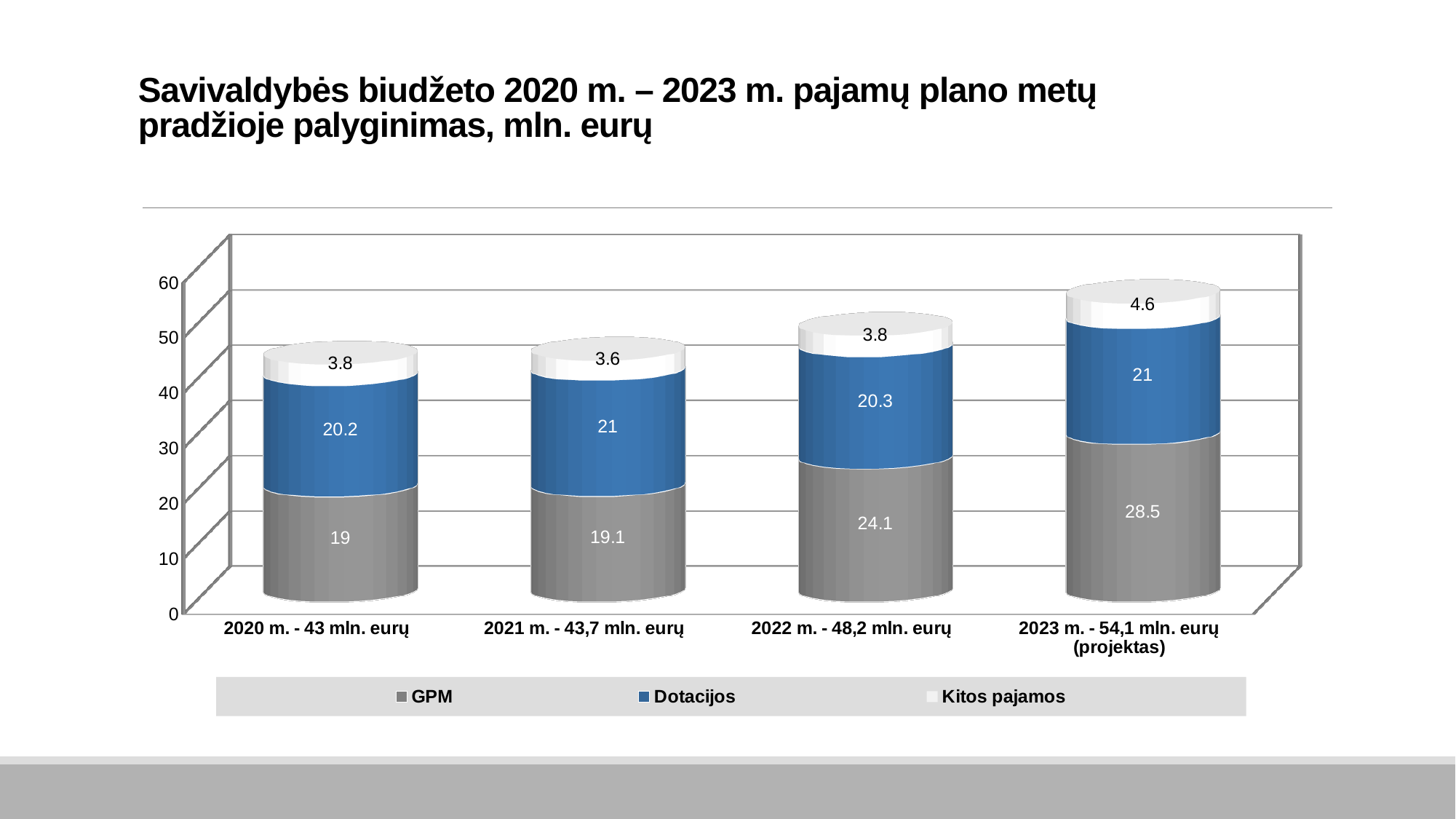

# Savivaldybės biudžeto 2020 m. – 2023 m. pajamų plano metų pradžioje palyginimas, mln. eurų

[unsupported chart]